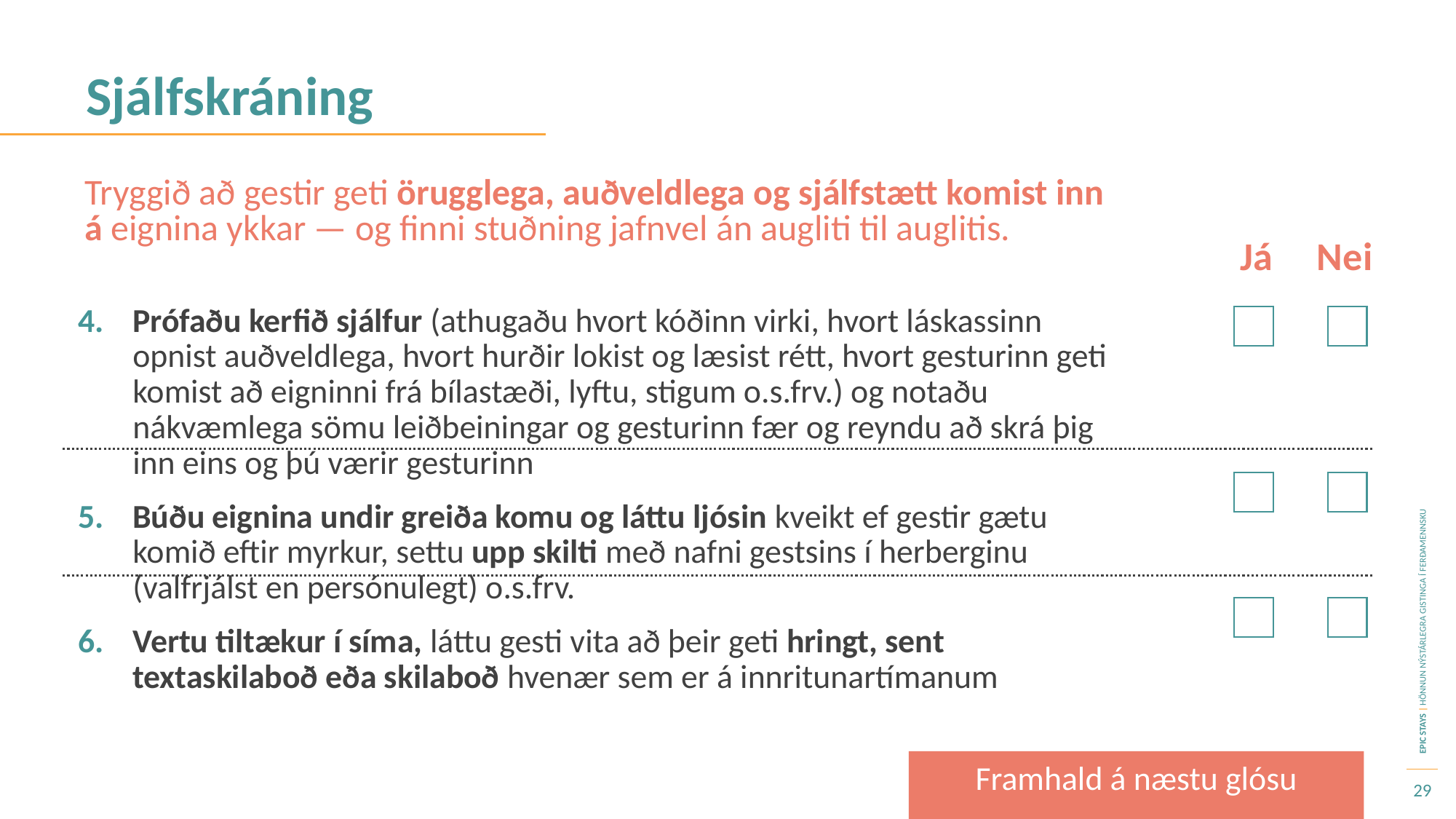

Sjálfskráning
Tryggið að gestir geti örugglega, auðveldlega og sjálfstætt komist inn á eignina ykkar — og finni stuðning jafnvel án augliti til auglitis.

Já     Nei

Prófaðu kerfið sjálfur (athugaðu hvort kóðinn virki, hvort láskassinn opnist auðveldlega, hvort hurðir lokist og læsist rétt, hvort gesturinn geti komist að eigninni frá bílastæði, lyftu, stigum o.s.frv.) og notaðu nákvæmlega sömu leiðbeiningar og gesturinn fær og reyndu að skrá þig inn eins og þú værir gesturinn
Búðu eignina undir greiða komu og láttu ljósin kveikt ef gestir gætu komið eftir myrkur, settu upp skilti með nafni gestsins í herberginu (valfrjálst en persónulegt) o.s.frv.
Vertu tiltækur í síma, láttu gesti vita að þeir geti hringt, sent textaskilaboð eða skilaboð hvenær sem er á innritunartímanum

Framhald á næstu glósu

29